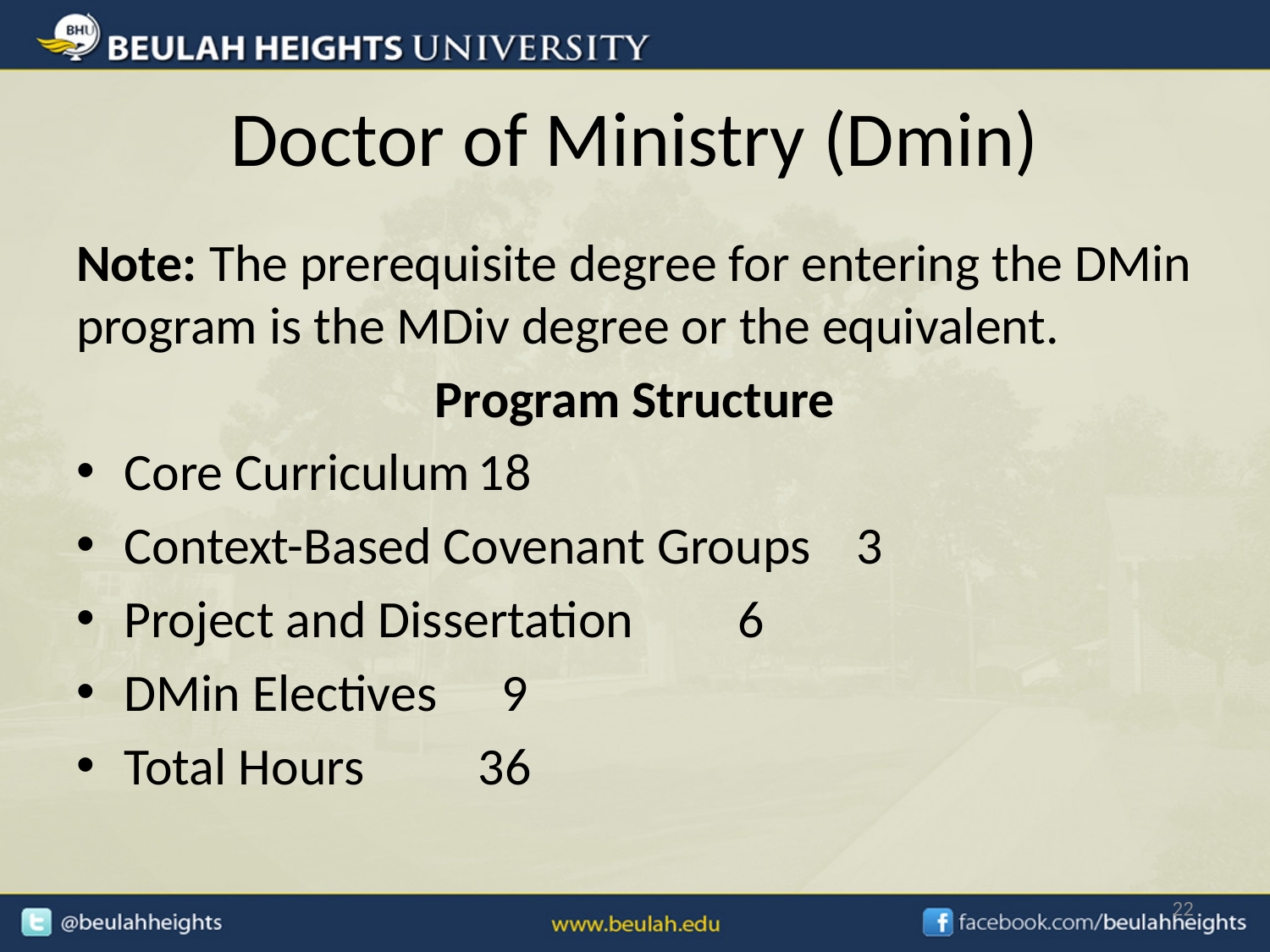

# Doctor of Ministry (Dmin)
Note: The prerequisite degree for entering the DMin program is the MDiv degree or the equivalent.
Program Structure
Core Curriculum				18
Context-Based Covenant Groups		  3
Project and Dissertation			  6
DMin Electives					  9
	Total Hours					36

22